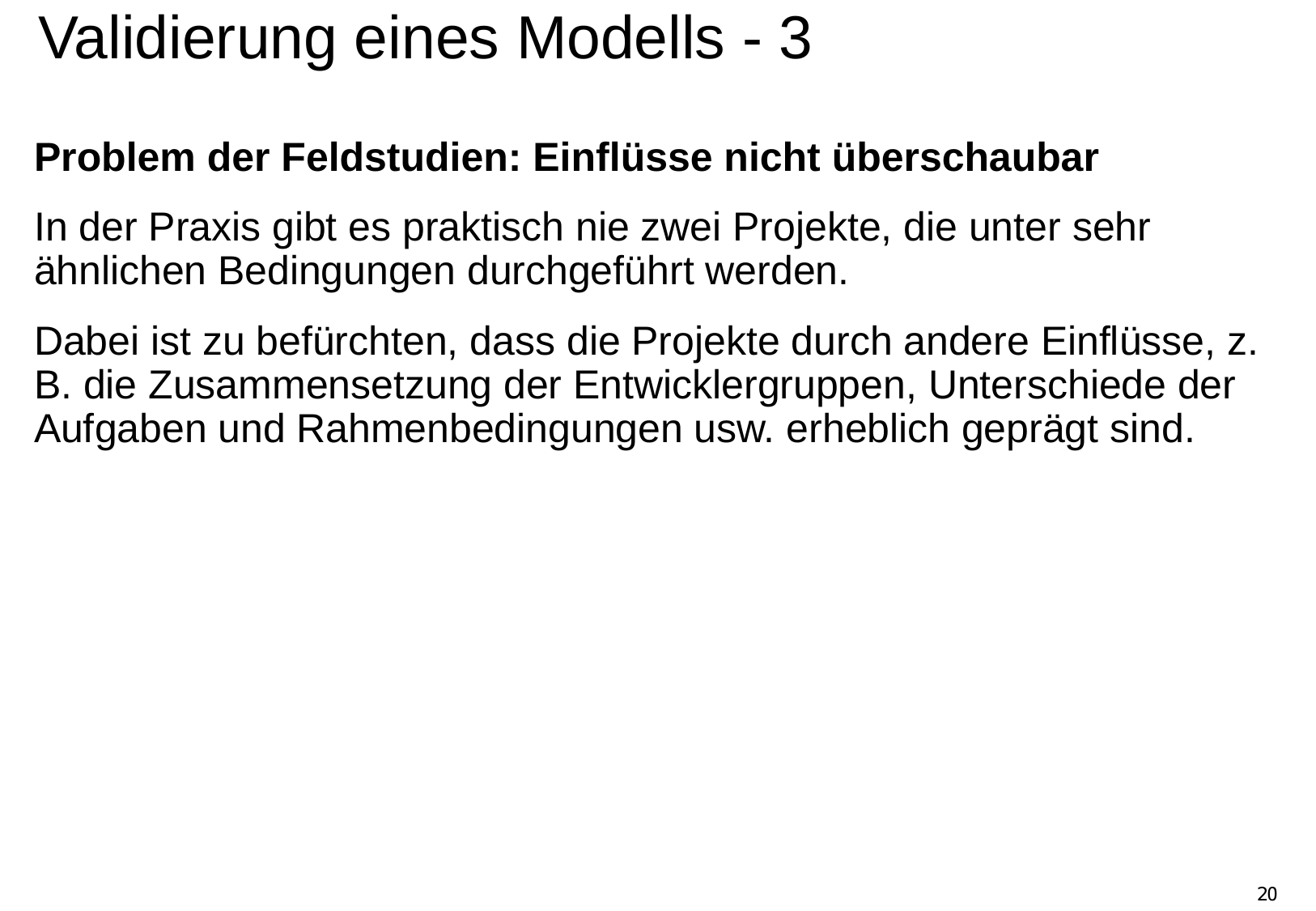

# Validierung eines Modells - 3
Problem der Feldstudien: Einflüsse nicht überschaubar
In der Praxis gibt es praktisch nie zwei Projekte, die unter sehr ähnlichen Bedingungen durchgeführt werden.
Dabei ist zu befürchten, dass die Projekte durch andere Einflüsse, z. B. die Zusammensetzung der Entwicklergruppen, Unterschiede der Aufgaben und Rahmenbedingungen usw. erheblich geprägt sind.
20